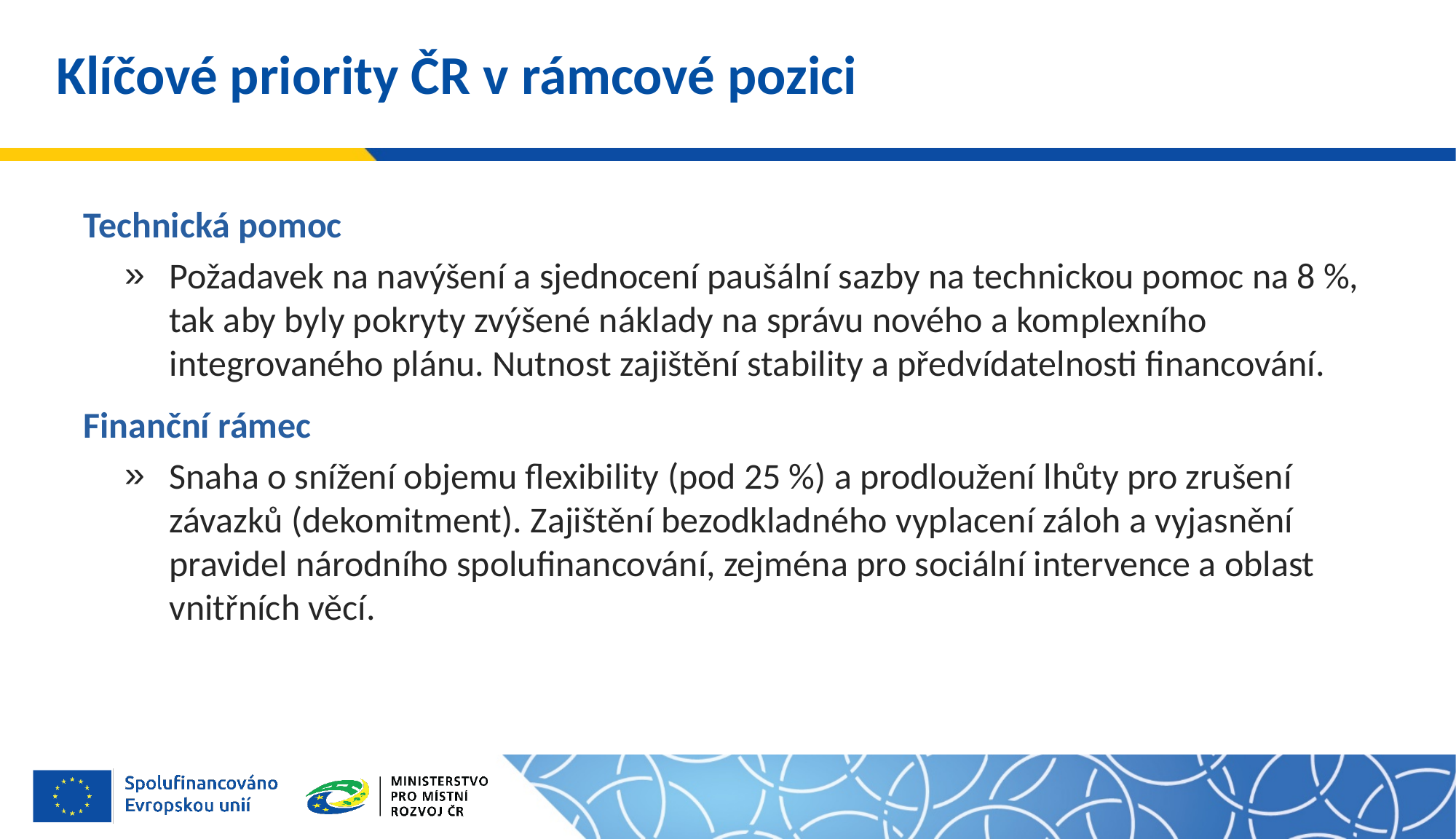

# Klíčové priority ČR v rámcové pozici
Technická pomoc
Požadavek na navýšení a sjednocení paušální sazby na technickou pomoc na 8 %, tak aby byly pokryty zvýšené náklady na správu nového a komplexního integrovaného plánu. Nutnost zajištění stability a předvídatelnosti financování.
Finanční rámec
Snaha o snížení objemu flexibility (pod 25 %) a prodloužení lhůty pro zrušení závazků (dekomitment). Zajištění bezodkladného vyplacení záloh a vyjasnění pravidel národního spolufinancování, zejména pro sociální intervence a oblast vnitřních věcí.